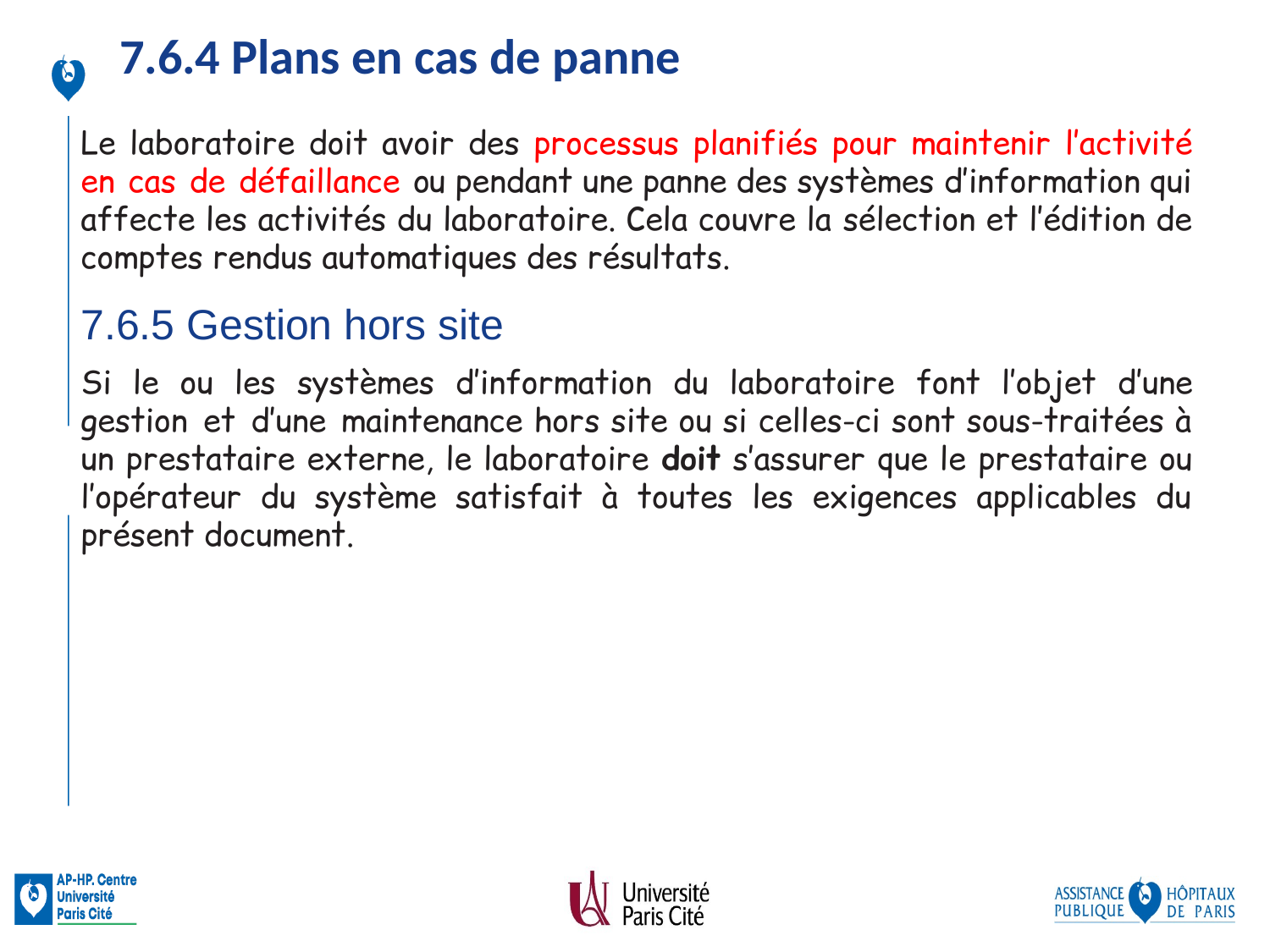

# 7.6.4 Plans en cas de panne
Le laboratoire doit avoir des processus planifiés pour maintenir l’activité en cas de défaillance ou pendant une panne des systèmes d’information qui affecte les activités du laboratoire. Cela couvre la sélection et l’édition de comptes rendus automatiques des résultats.
7.6.5 Gestion hors site
Si le ou les systèmes d’information du laboratoire font l’objet d’une gestion et d’une maintenance hors site ou si celles-ci sont sous-traitées à un prestataire externe, le laboratoire doit s’assurer que le prestataire ou l’opérateur du système satisfait à toutes les exigences applicables du présent document.